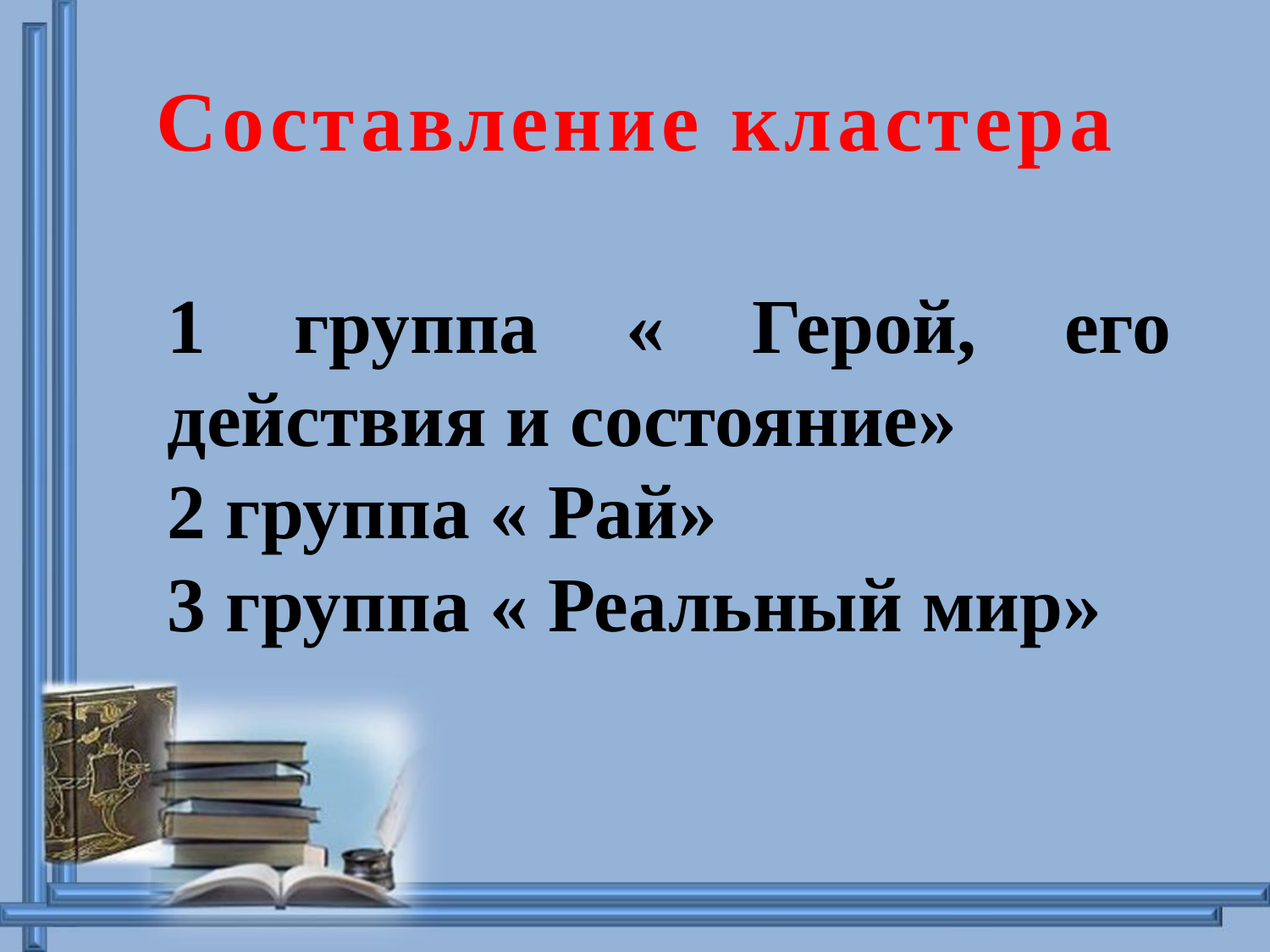

# Составление кластера

1 группа « Герой, его действия и состояние»
2 группа « Рай»
3 группа « Реальный мир»